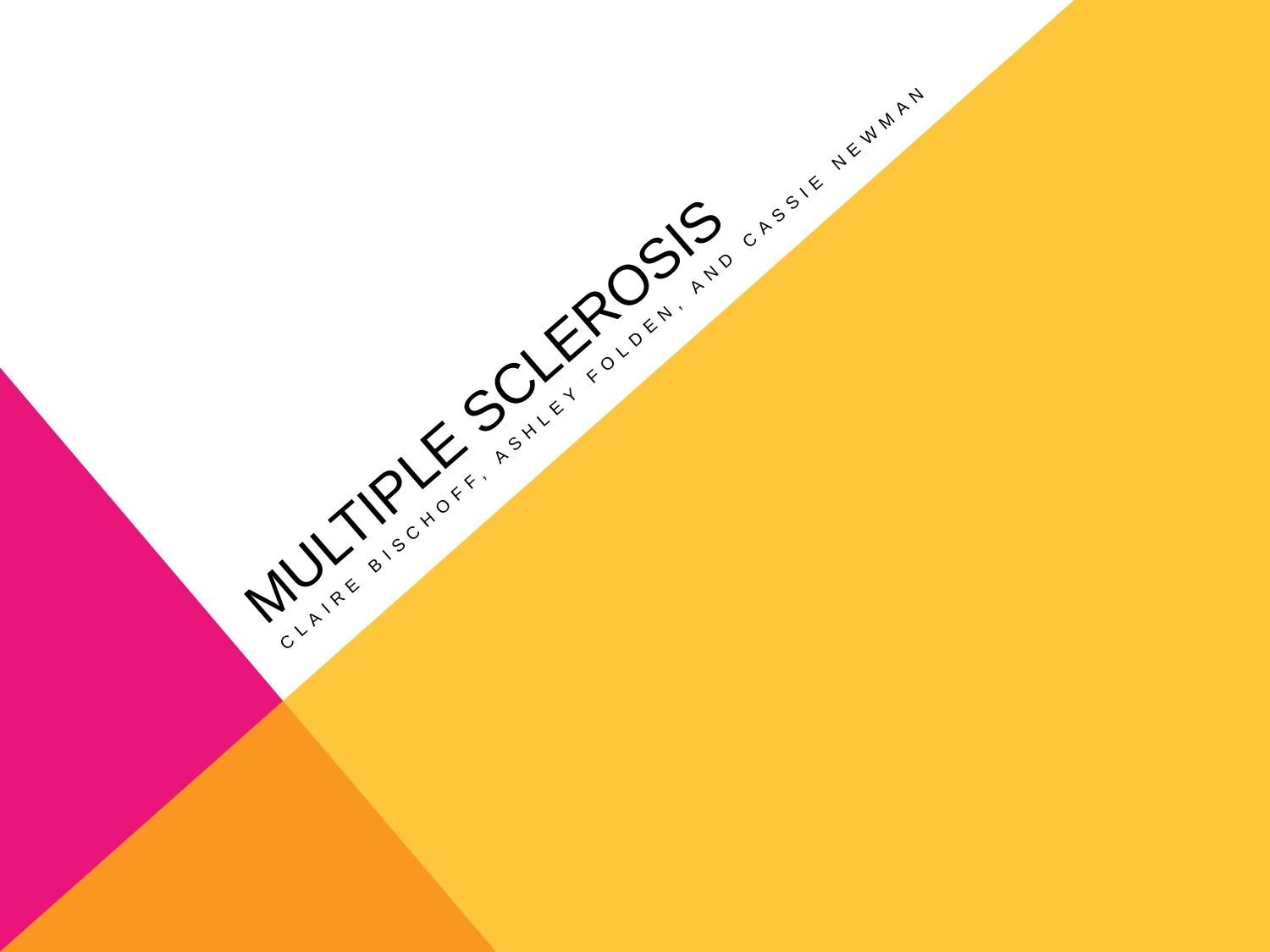

# Multiple Sclerosis
Claire Bischoff, Ashley folden, and Cassie Newman